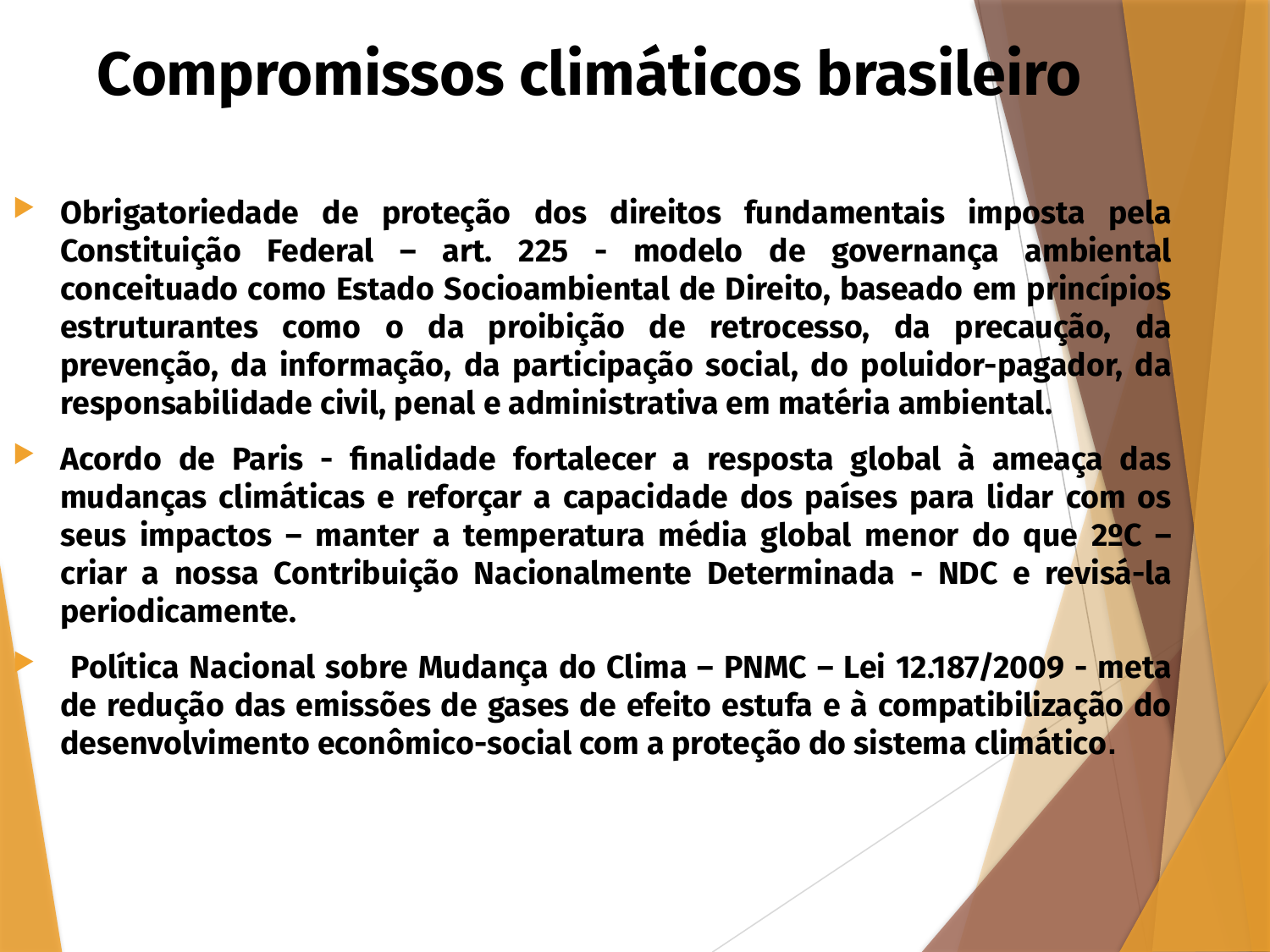

# Compromissos climáticos brasileiro
Obrigatoriedade de proteção dos direitos fundamentais imposta pela Constituição Federal – art. 225 - modelo de governança ambiental conceituado como Estado Socioambiental de Direito, baseado em princípios estruturantes como o da proibição de retrocesso, da precaução, da prevenção, da informação, da participação social, do poluidor-pagador, da responsabilidade civil, penal e administrativa em matéria ambiental.
Acordo de Paris - finalidade fortalecer a resposta global à ameaça das mudanças climáticas e reforçar a capacidade dos países para lidar com os seus impactos – manter a temperatura média global menor do que 2ºC – criar a nossa Contribuição Nacionalmente Determinada - NDC e revisá-la periodicamente.
 Política Nacional sobre Mudança do Clima – PNMC – Lei 12.187/2009 - meta de redução das emissões de gases de efeito estufa e à compatibilização do desenvolvimento econômico-social com a proteção do sistema climático.